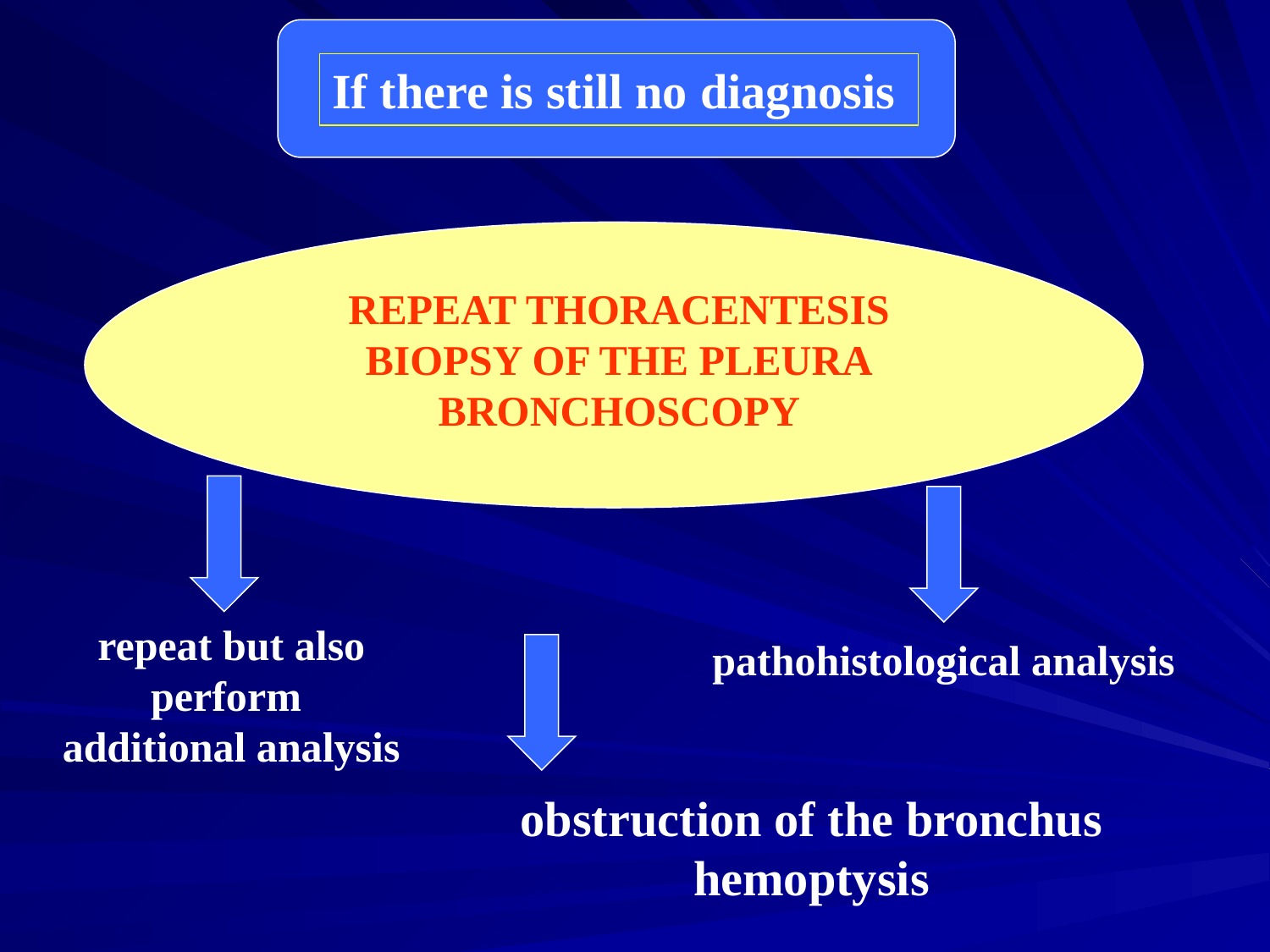

If there is still no diagnosis

REPEAT THORACENTESIS
BIOPSY OF THE PLEURA
BRONCHOSCOPY

repeat but also perform
additional analysis
pathohistological analysis

obstruction of the bronchus
hemoptysis